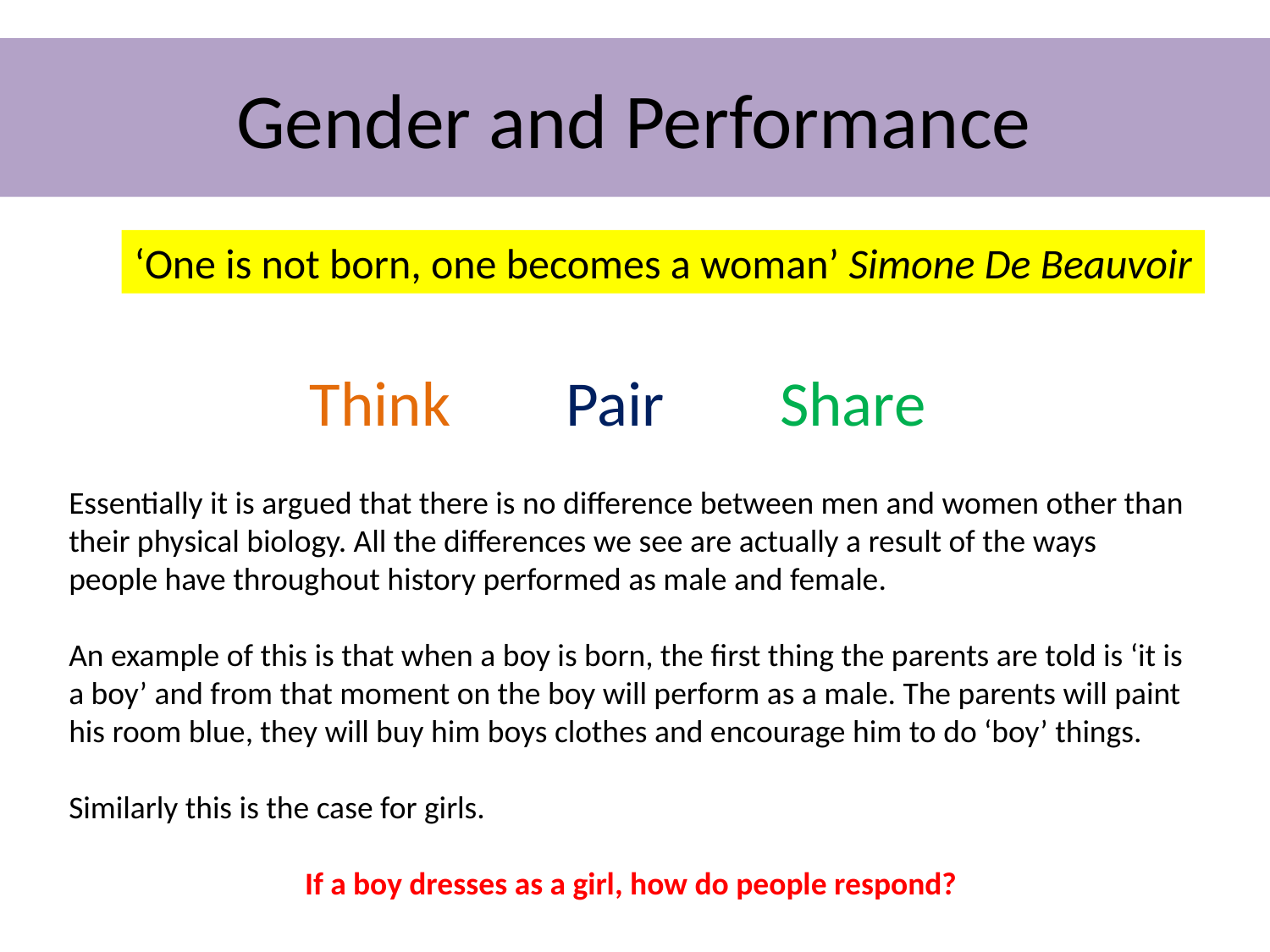

# Gender and Performance
‘One is not born, one becomes a woman’ Simone De Beauvoir
Think        Pair        Share
Essentially it is argued that there is no difference between men and women other than their physical biology. All the differences we see are actually a result of the ways people have throughout history performed as male and female.

An example of this is that when a boy is born, the first thing the parents are told is ‘it is a boy’ and from that moment on the boy will perform as a male. The parents will paint his room blue, they will buy him boys clothes and encourage him to do ‘boy’ things.

Similarly this is the case for girls.

If a boy dresses as a girl, how do people respond?